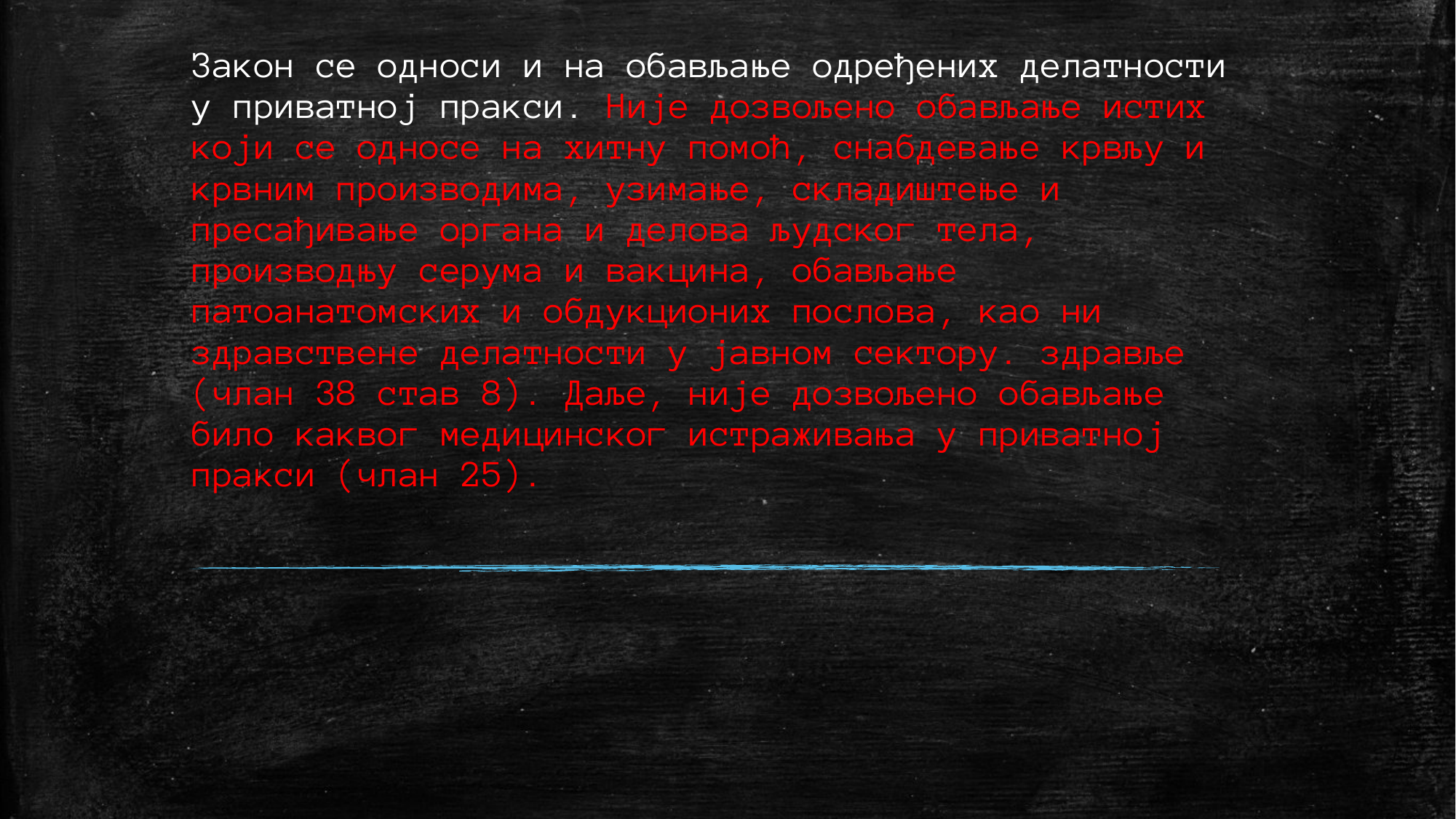

# Закон се односи и на обављање одређених делатности у приватној пракси. Није дозвољено обављање истих који се односе на хитну помоћ, снабдевање крвљу и крвним производима, узимање, складиштење и пресађивање органа и делова људског тела, производњу серума и вакцина, обављање патоанатомских и обдукционих послова, као ни здравствене делатности у јавном сектору. здравље (члан 38 став 8). Даље, није дозвољено обављање било каквог медицинског истраживања у приватној пракси (члан 25).